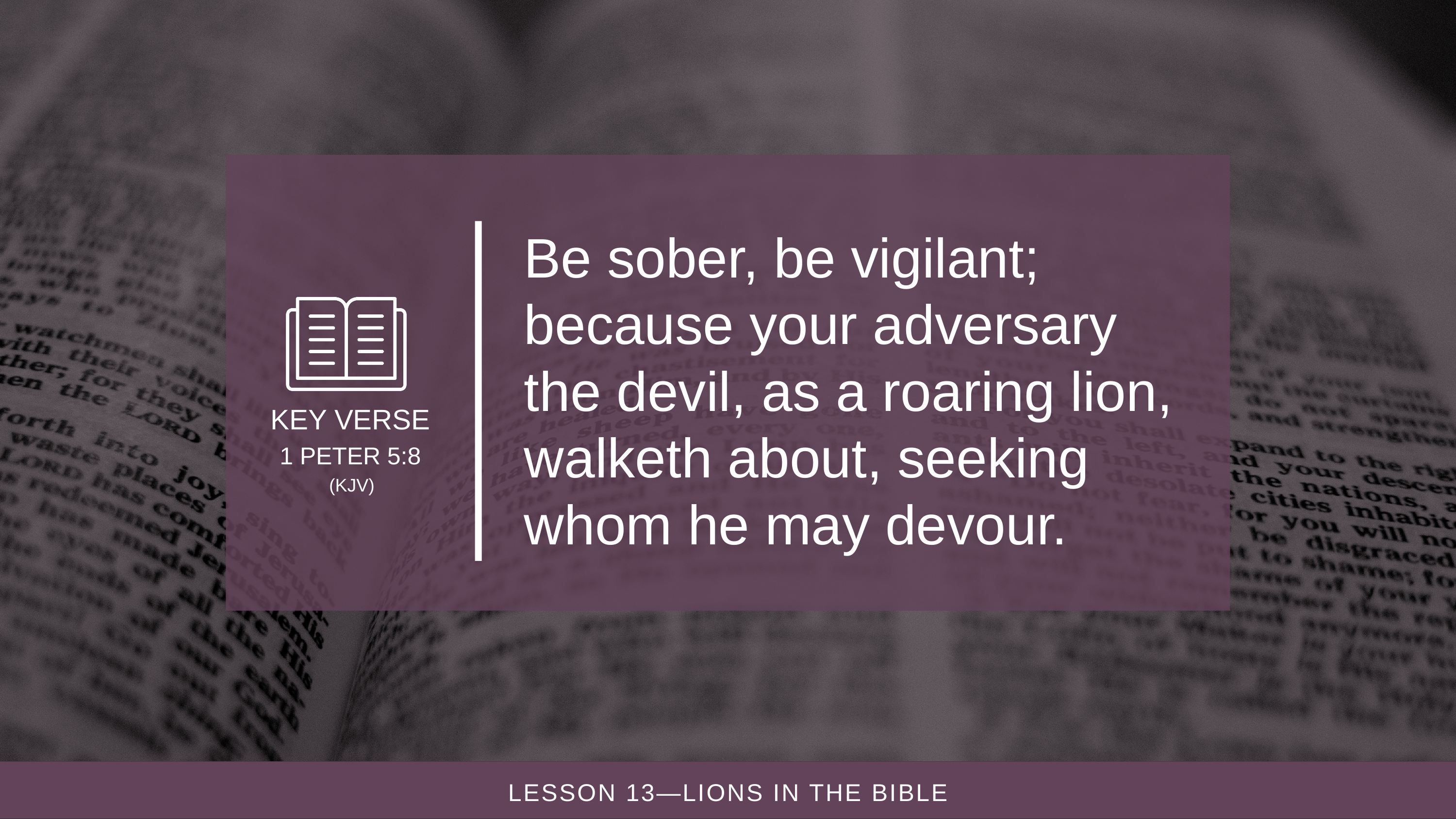

Be sober, be vigilant; because your adversary the devil, as a roaring lion, walketh about, seeking whom he may devour.
(KJV)